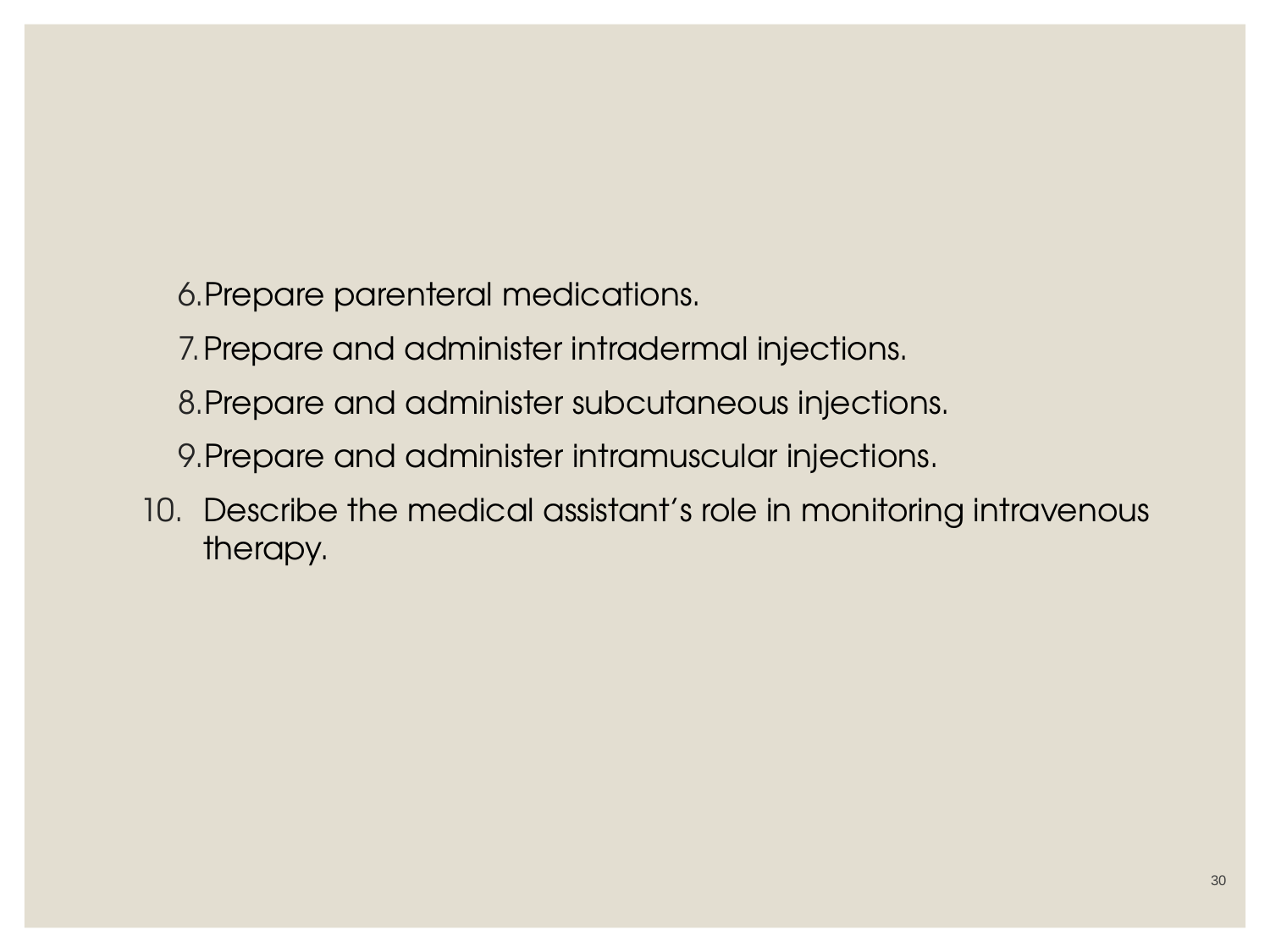

Learning Objectives
Lesson 30.2: Preparing and
Administering Medications
Prepare parenteral medications.
Prepare and administer intradermal injections.
Prepare and administer subcutaneous injections.
Prepare and administer intramuscular injections.
Describe the medical assistant’s role in monitoring intravenous therapy.
 30